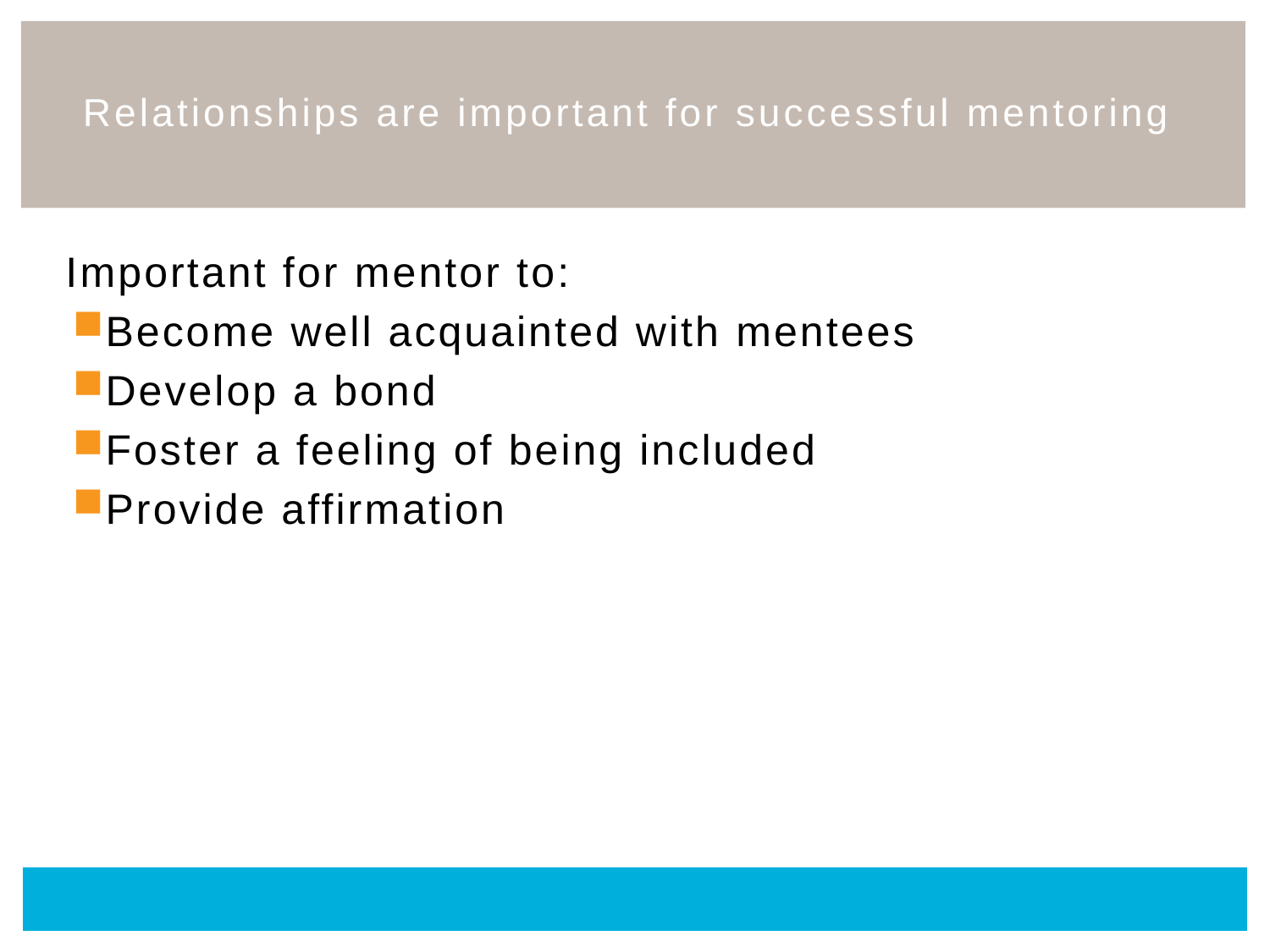

# Relationships are important for successful mentoring
Important for mentor to:
Become well acquainted with mentees
Develop a bond
Foster a feeling of being included
Provide affirmation